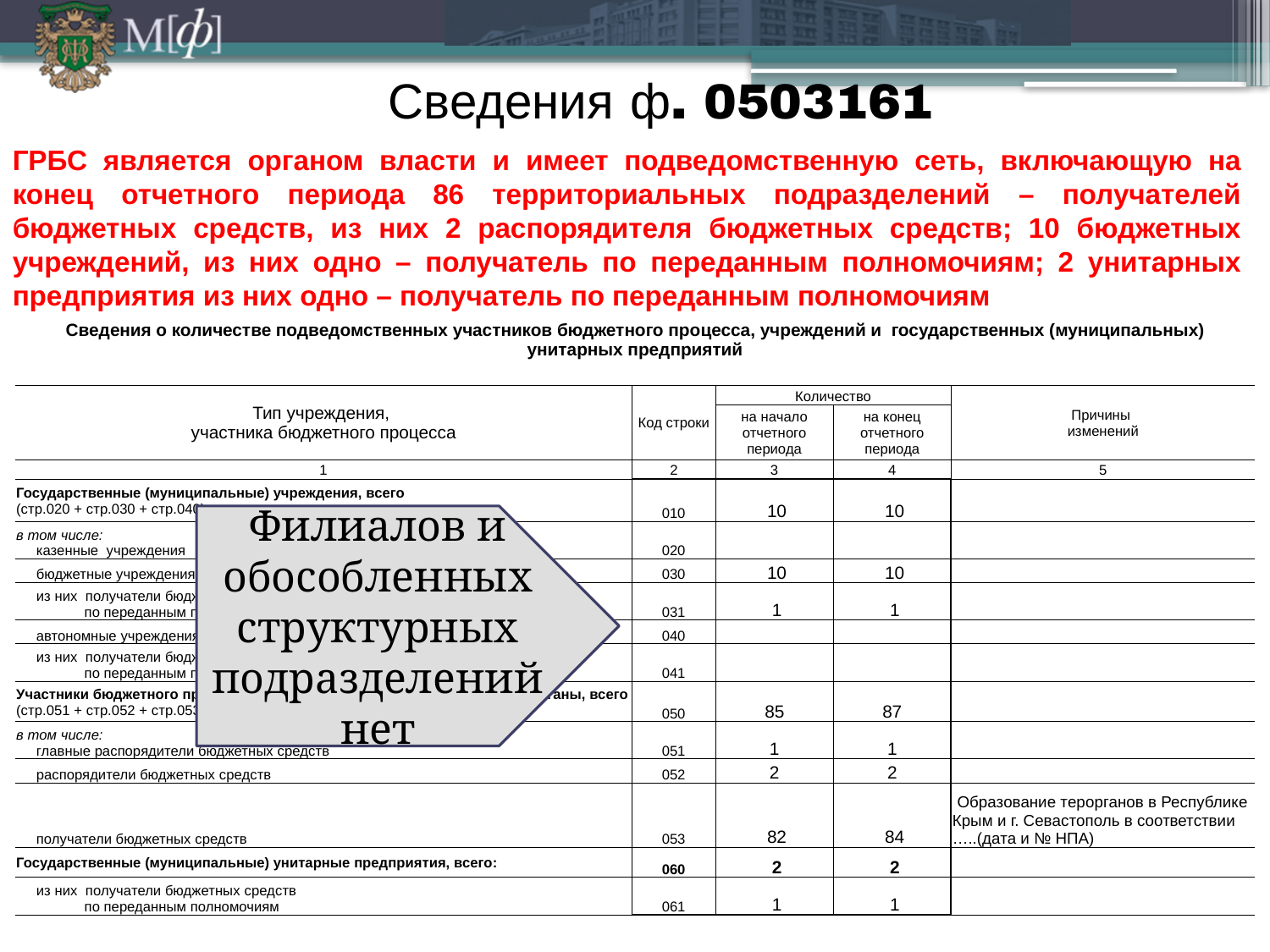

Сведения ф. 0503161
ГРБС является органом власти и имеет подведомственную сеть, включающую на конец отчетного периода 86 территориальных подразделений – получателей бюджетных средств, из них 2 распорядителя бюджетных средств; 10 бюджетных учреждений, из них одно – получатель по переданным полномочиям; 2 унитарных предприятия из них одно – получатель по переданным полномочиям
| Сведения о количестве подведомственных участников бюджетного процесса, учреждений и государственных (муниципальных) унитарных предприятий |  |  |  |  |
| --- | --- | --- | --- | --- |
|  |  |  |  |  |
| Тип учреждения, участника бюджетного процесса | Код строки | Количество |  | Причины изменений |
|  |  | на начало отчетного периода | на конец отчетного периода |  |
| 1 | 2 | 3 | 4 | 5 |
| Государственные (муниципальные) учреждения, всего (стр.020 + стр.030 + стр.040): | 010 | 10 | 10 |  |
| в том числе: казенные учреждения | 020 |  |  |  |
| бюджетные учреждения | 030 | 10 | 10 |  |
| из них получатели бюджетных средств по переданным полномочиям | 031 | 1 | 1 |  |
| автономные учреждения | 040 |  |  |  |
| из них получатели бюджетных средств по переданным полномочиям | 041 |  |  |  |
| Участники бюджетного процесса (органы власти и их территориальные органы, всего (стр.051 + стр.052 + стр.053): | 050 | 85 | 87 |  |
| в том числе: главные распорядители бюджетных средств | 051 | 1 | 1 |  |
| распорядители бюджетных средств | 052 | 2 | 2 |  |
| получатели бюджетных средств | 053 | 82 | 84 | Образование терорганов в Республике Крым и г. Севастополь в соответствии …..(дата и № НПА) |
| Государственные (муниципальные) унитарные предприятия, всего: | 060 | 2 | 2 |  |
| из них получатели бюджетных средств по переданным полномочиям | 061 | 1 | 1 |  |
Филиалов и обособленных структурных подразделений нет